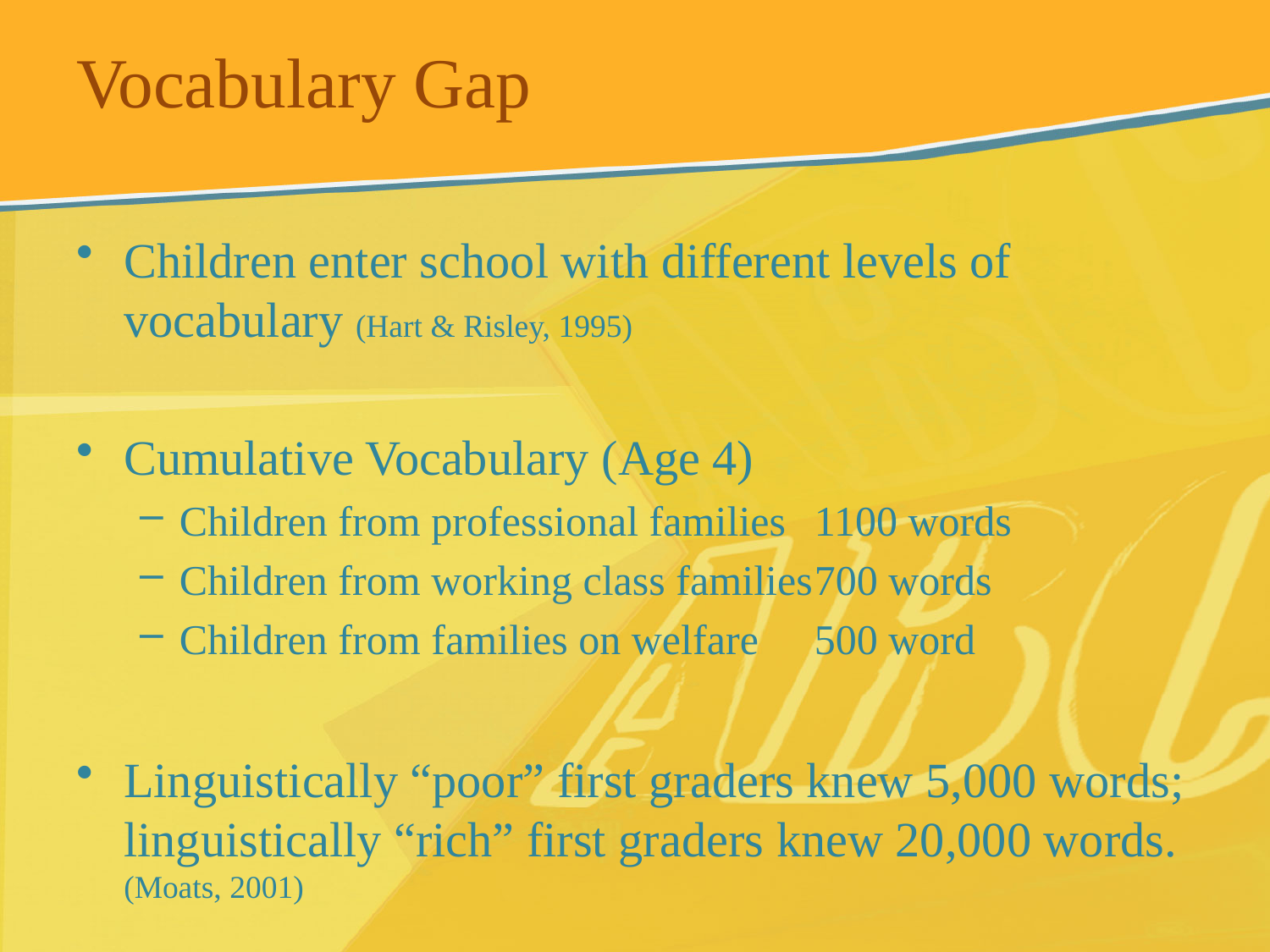

# Vocabulary Gap
Children enter school with different levels of vocabulary (Hart & Risley, 1995)

Cumulative Vocabulary (Age 4)
Children from professional families 	1100 words
Children from working class families	700 words
Children from families on welfare	500 word

Linguistically “poor” first graders knew 5,000 words; linguistically “rich” first graders knew 20,000 words. (Moats, 2001)